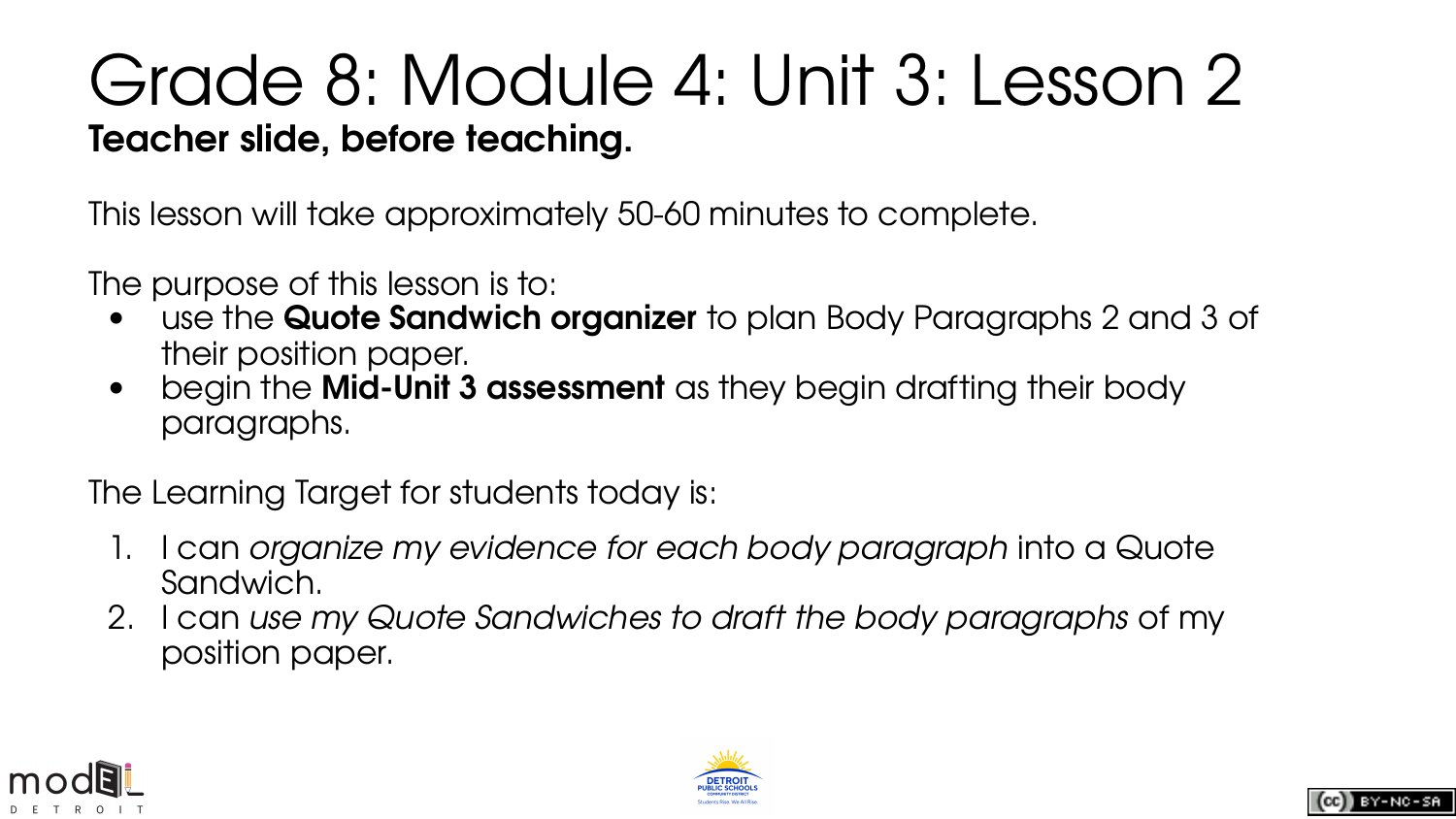

# Grade 8: Module 4: Unit 3: Lesson 2
Teacher slide, before teaching.

This lesson will take approximately 50-60 minutes to complete.

The purpose of this lesson is to:
use the Quote Sandwich organizer to plan Body Paragraphs 2 and 3 of their position paper.
begin the Mid-Unit 3 assessment as they begin drafting their body paragraphs.

The Learning Target for students today is:
I can organize my evidence for each body paragraph into a Quote Sandwich.
I can use my Quote Sandwiches to draft the body paragraphs of my position paper.